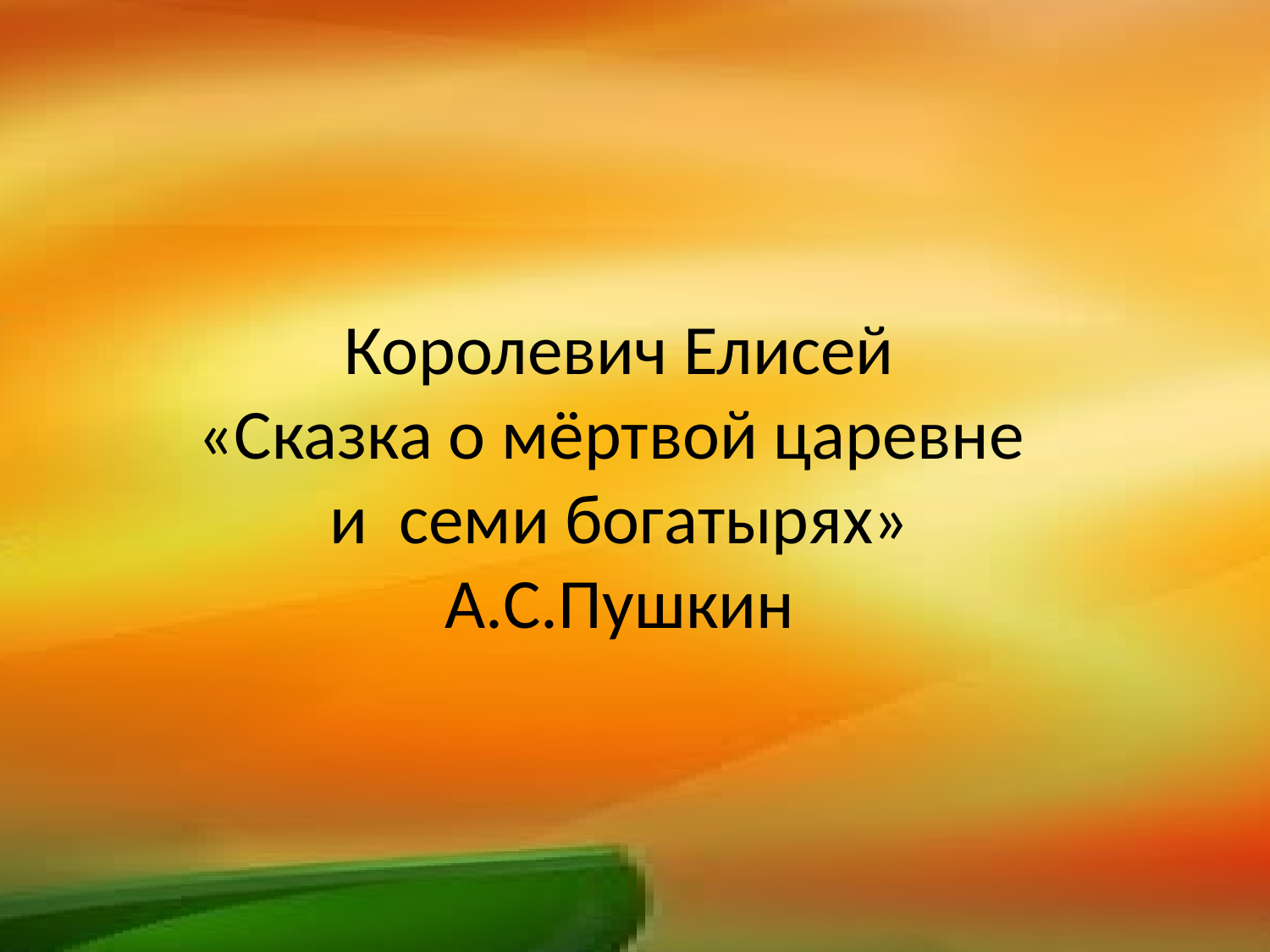

Королевич Елисей
«Сказка о мёртвой царевне
и  семи богатырях»
А.С.Пушкин